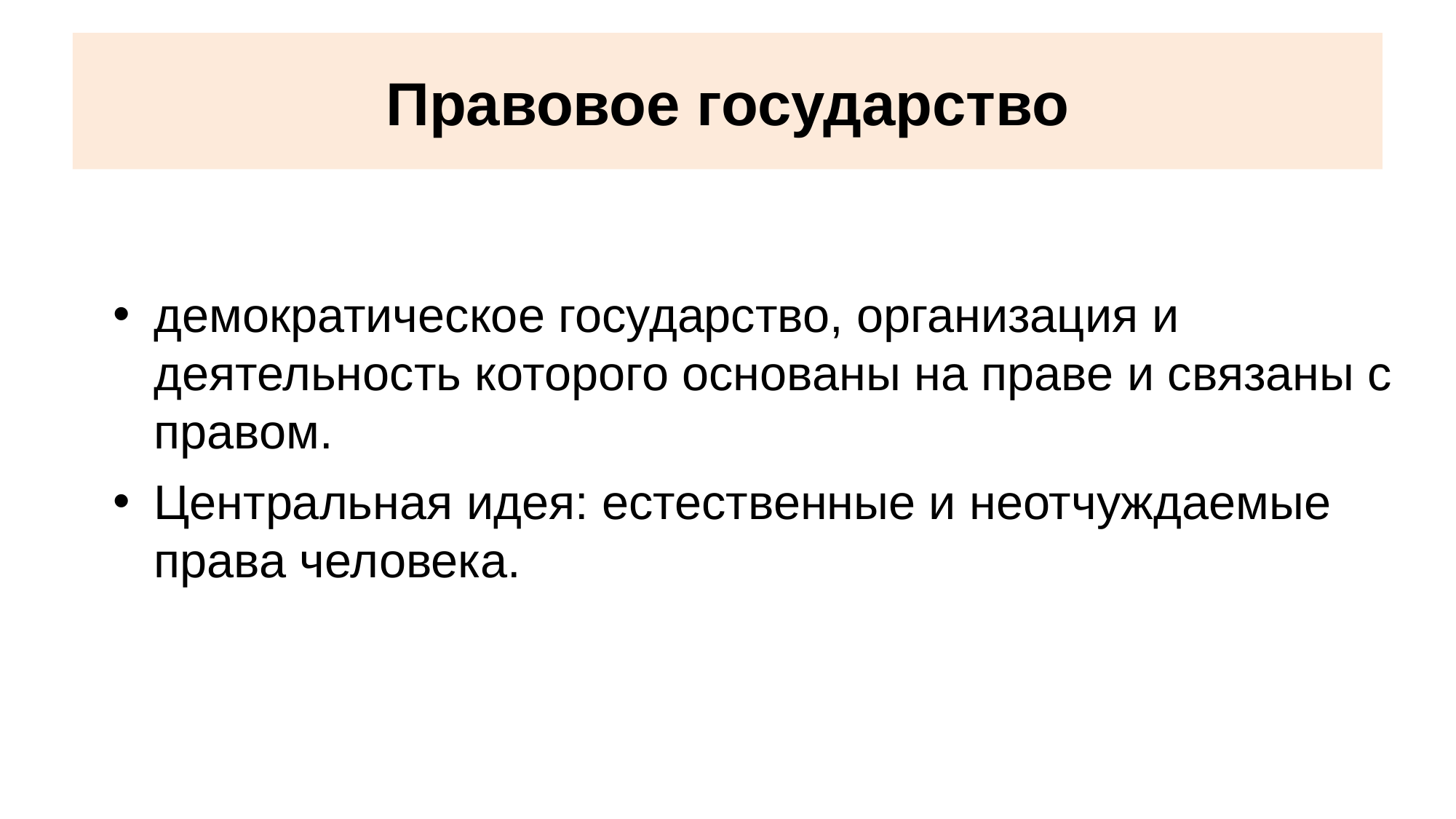

Правовое государство
демократическое государство, организация и деятельность которого основаны на праве и связаны с правом.
Центральная идея: естественные и неотчуждаемые права человека.